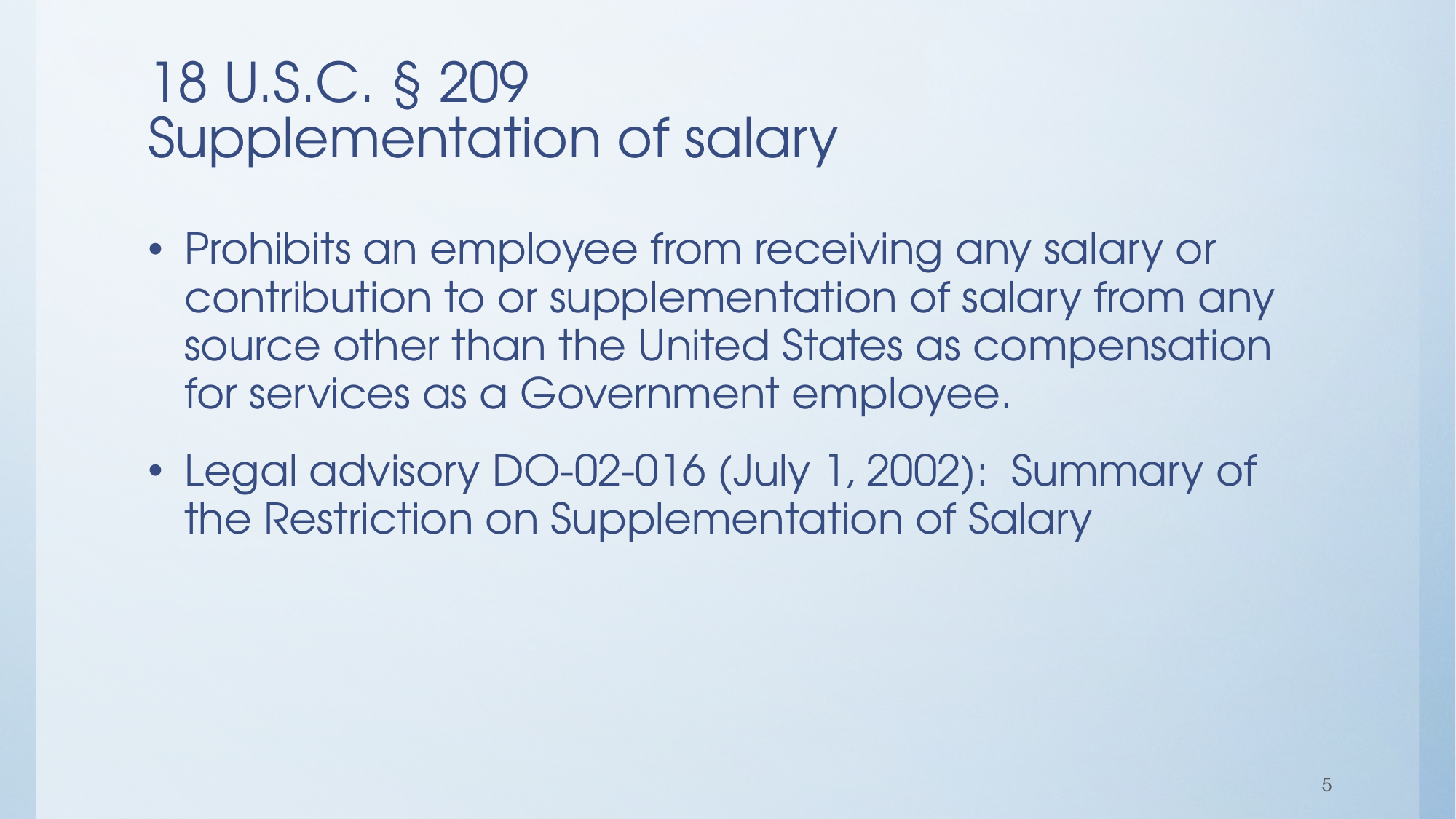

# 18 U.S.C. § 209 Supplementation of salary
Prohibits an employee from receiving any salary or contribution to or supplementation of salary from any source other than the United States as compensation for services as a Government employee.
Legal advisory DO-02-016 (July 1, 2002):  Summary of the Restriction on Supplementation of Salary
5